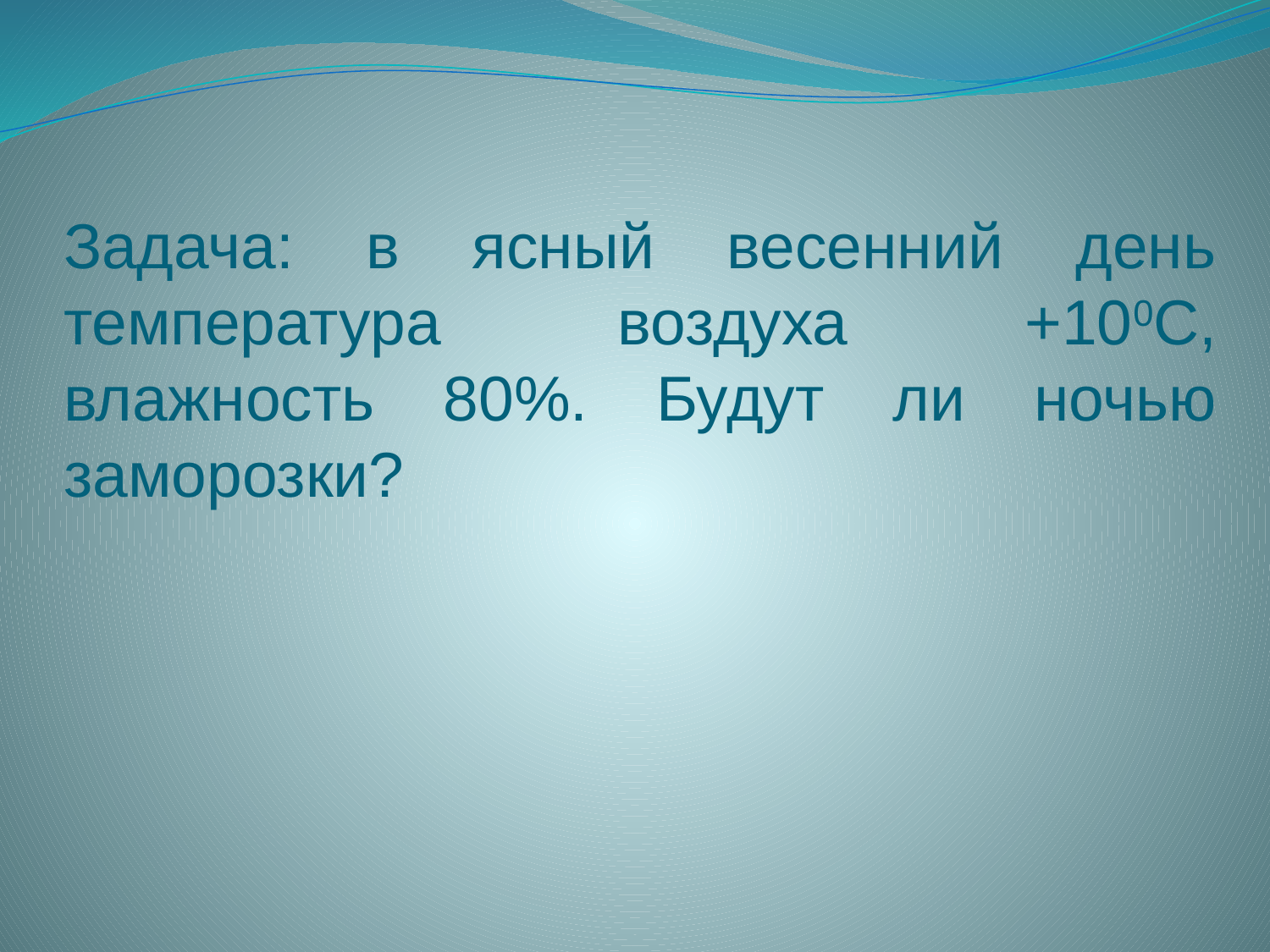

# Задача: в ясный весенний день температура воздуха +100С, влажность 80%. Будут ли ночью заморозки?